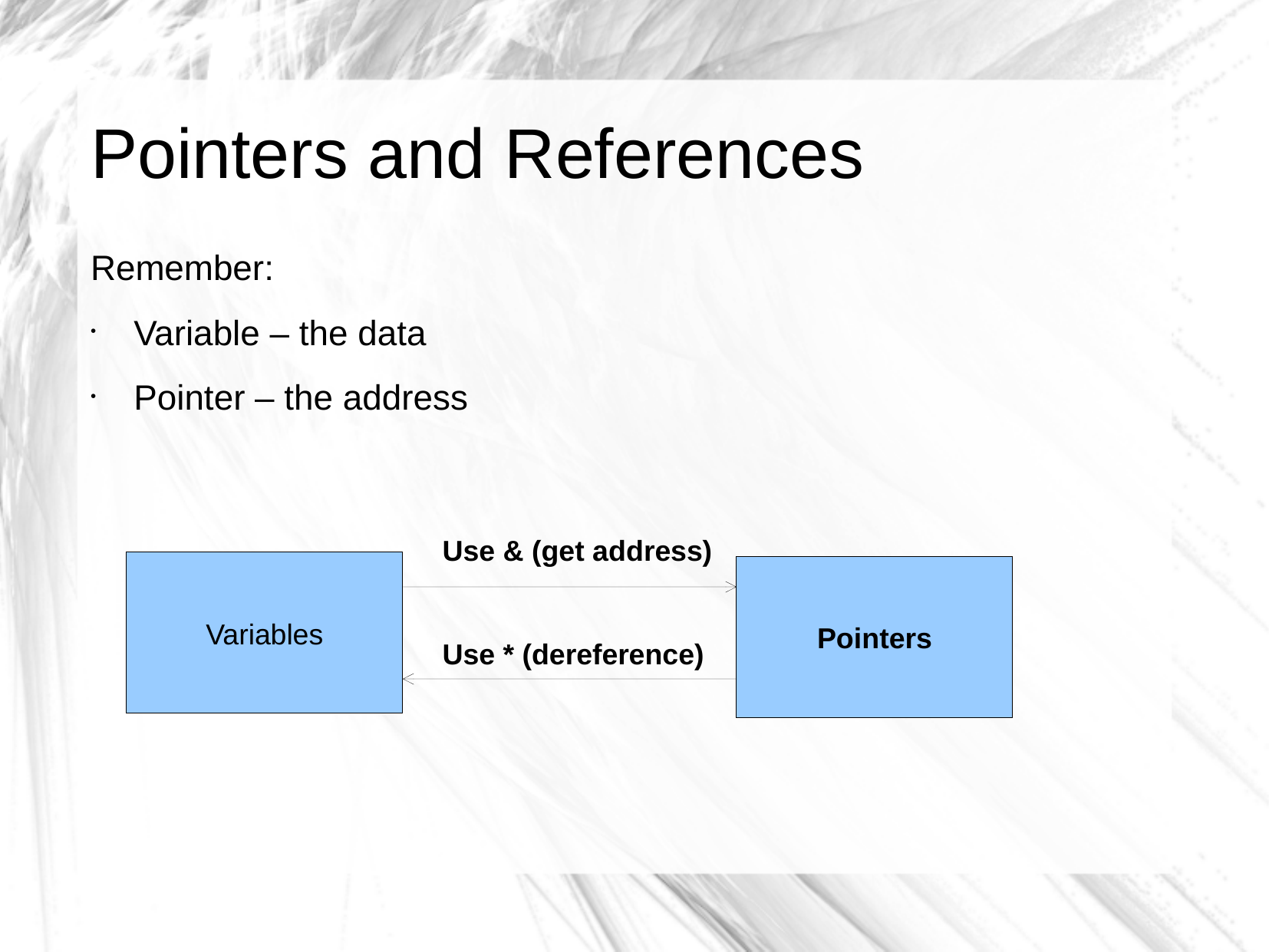

Pointers and References
Remember:
Variable – the data
Pointer – the address
Use & (get address)

Use * (dereference)
Variables
Pointers